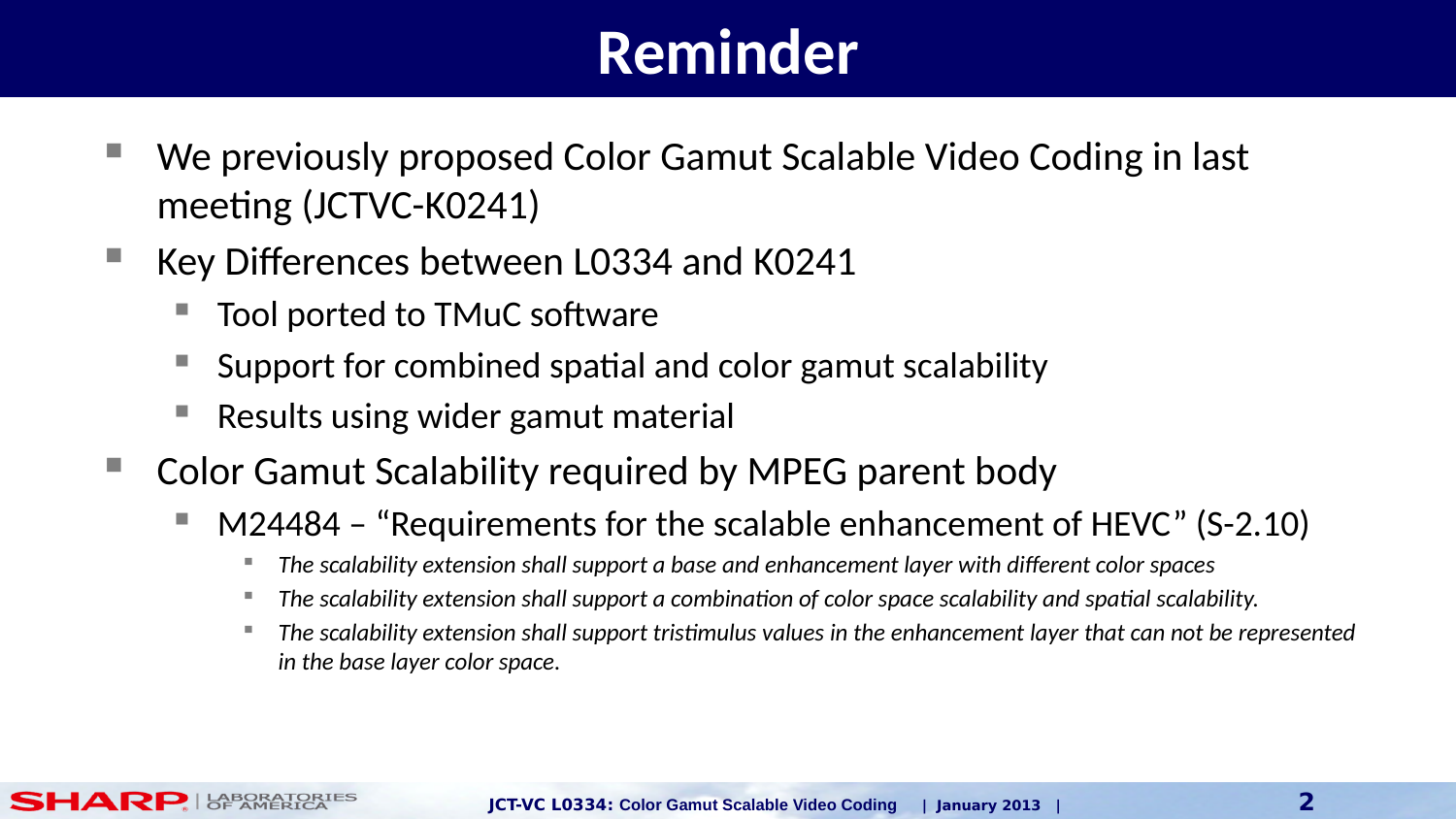

# Reminder
We previously proposed Color Gamut Scalable Video Coding in last meeting (JCTVC-K0241)
Key Differences between L0334 and K0241
Tool ported to TMuC software
Support for combined spatial and color gamut scalability
Results using wider gamut material
Color Gamut Scalability required by MPEG parent body
M24484 – “Requirements for the scalable enhancement of HEVC” (S-2.10)
The scalability extension shall support a base and enhancement layer with different color spaces
The scalability extension shall support a combination of color space scalability and spatial scalability.
The scalability extension shall support tristimulus values in the enhancement layer that can not be represented in the base layer color space.